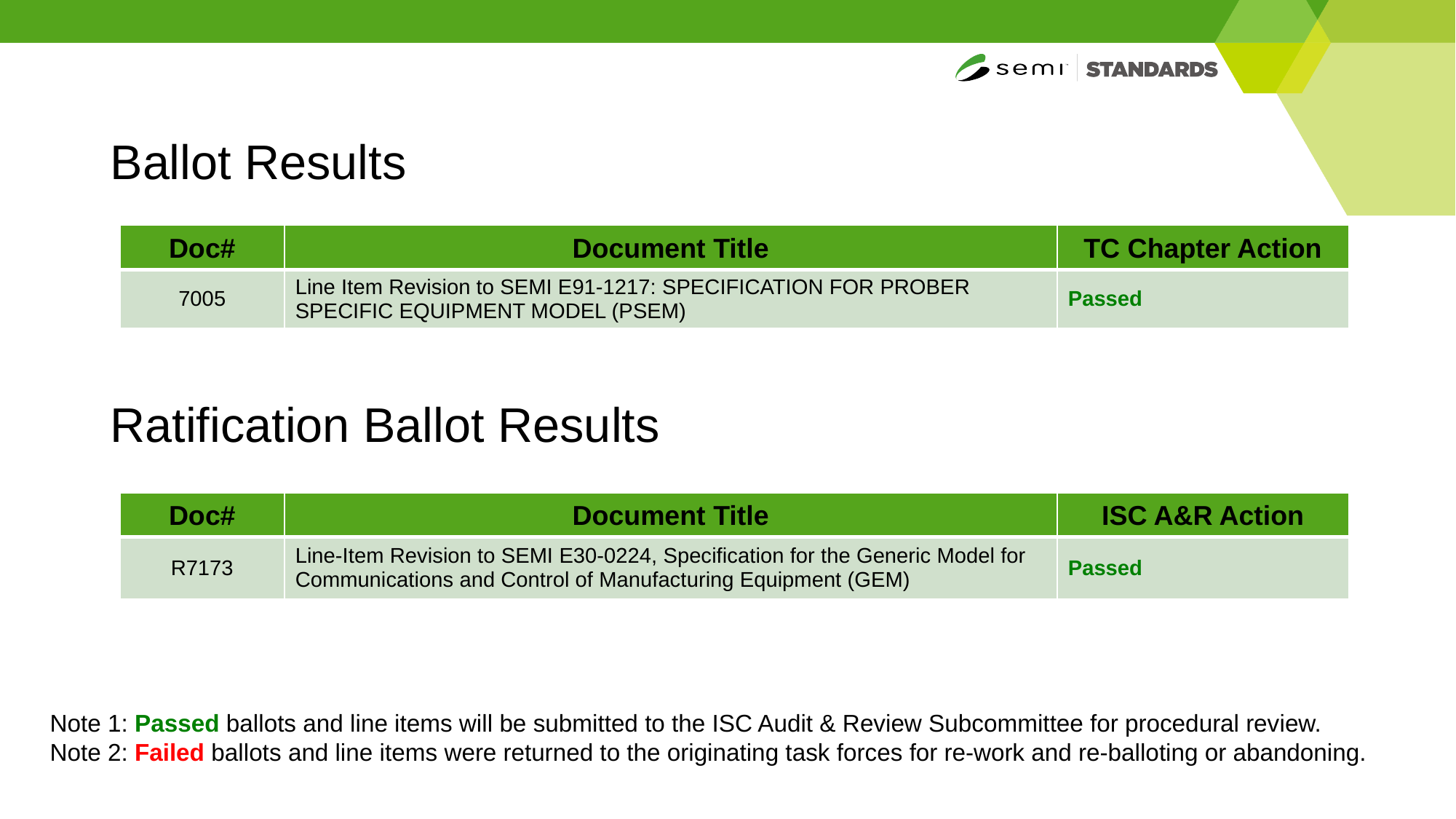

# Ballot Results
| Doc# | Document Title | TC Chapter Action​ |
| --- | --- | --- |
| 7005 | Line Item Revision to SEMI E91-1217: SPECIFICATION FOR PROBER SPECIFIC EQUIPMENT MODEL (PSEM) | Passed |
Ratification Ballot Results
| Doc# | Document Title | ISC A&R Action​ |
| --- | --- | --- |
| R7173 | Line-Item Revision to SEMI E30-0224, Specification for the Generic Model for Communications and Control of Manufacturing Equipment (GEM) | Passed |
Note 1: Passed ballots and line items will be submitted to the ISC Audit & Review Subcommittee for procedural review.​
​Note 2: Failed ballots and line items were returned to the originating task forces for re-work and re-balloting or abandoning. ​